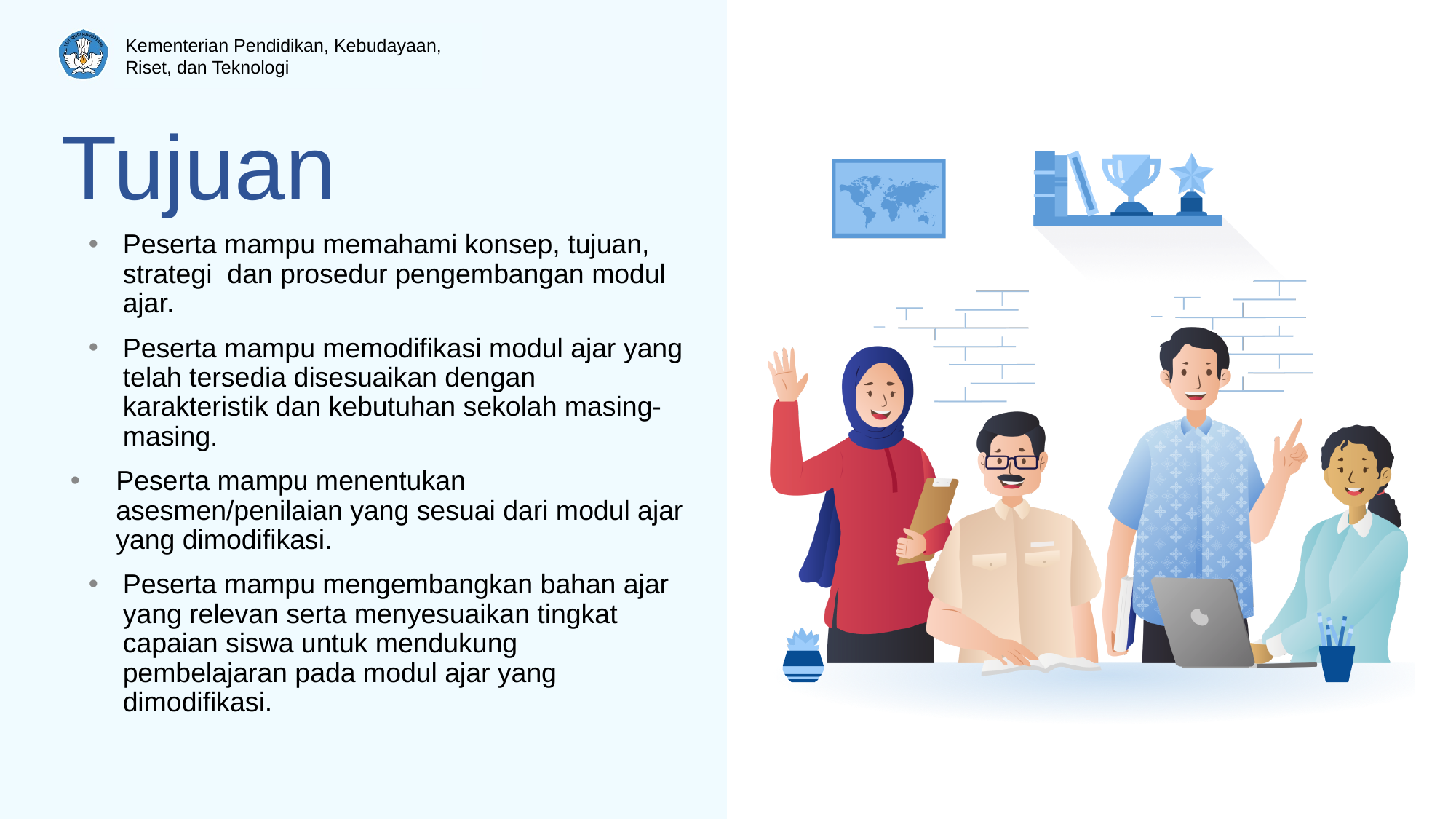

# Tujuan
Peserta mampu memahami konsep, tujuan, strategi  dan prosedur pengembangan modul ajar.
Peserta mampu memodifikasi modul ajar yang telah tersedia disesuaikan dengan karakteristik dan kebutuhan sekolah masing-masing.
Peserta mampu menentukan asesmen/penilaian yang sesuai dari modul ajar yang dimodifikasi.
Peserta mampu mengembangkan bahan ajar yang relevan serta menyesuaikan tingkat capaian siswa untuk mendukung pembelajaran pada modul ajar yang dimodifikasi.